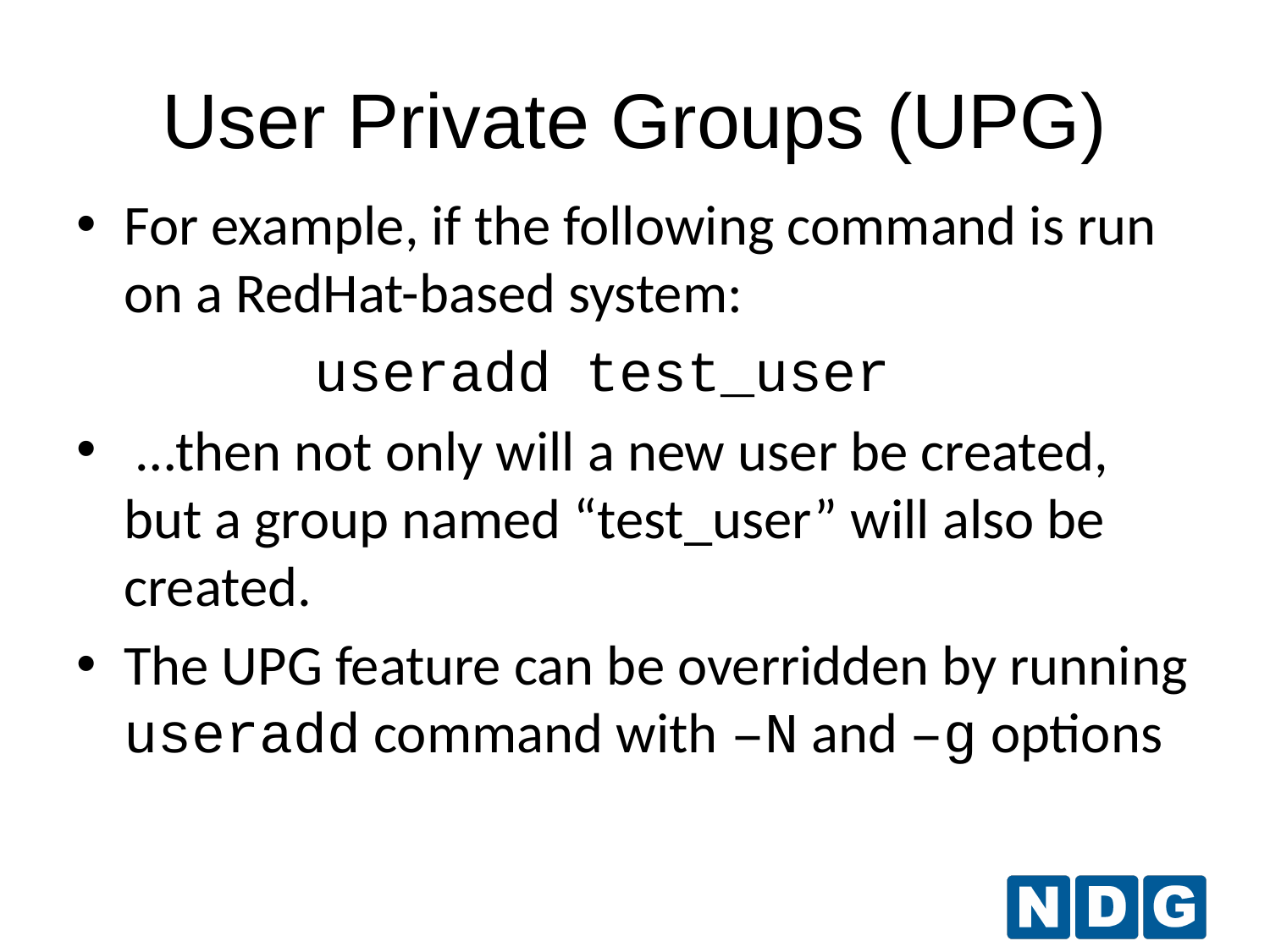

User Private Groups (UPG)
For example, if the following command is run on a RedHat-based system:
useradd test_user
 …then not only will a new user be created, but a group named “test_user” will also be created.
The UPG feature can be overridden by running useradd command with –N and –g options